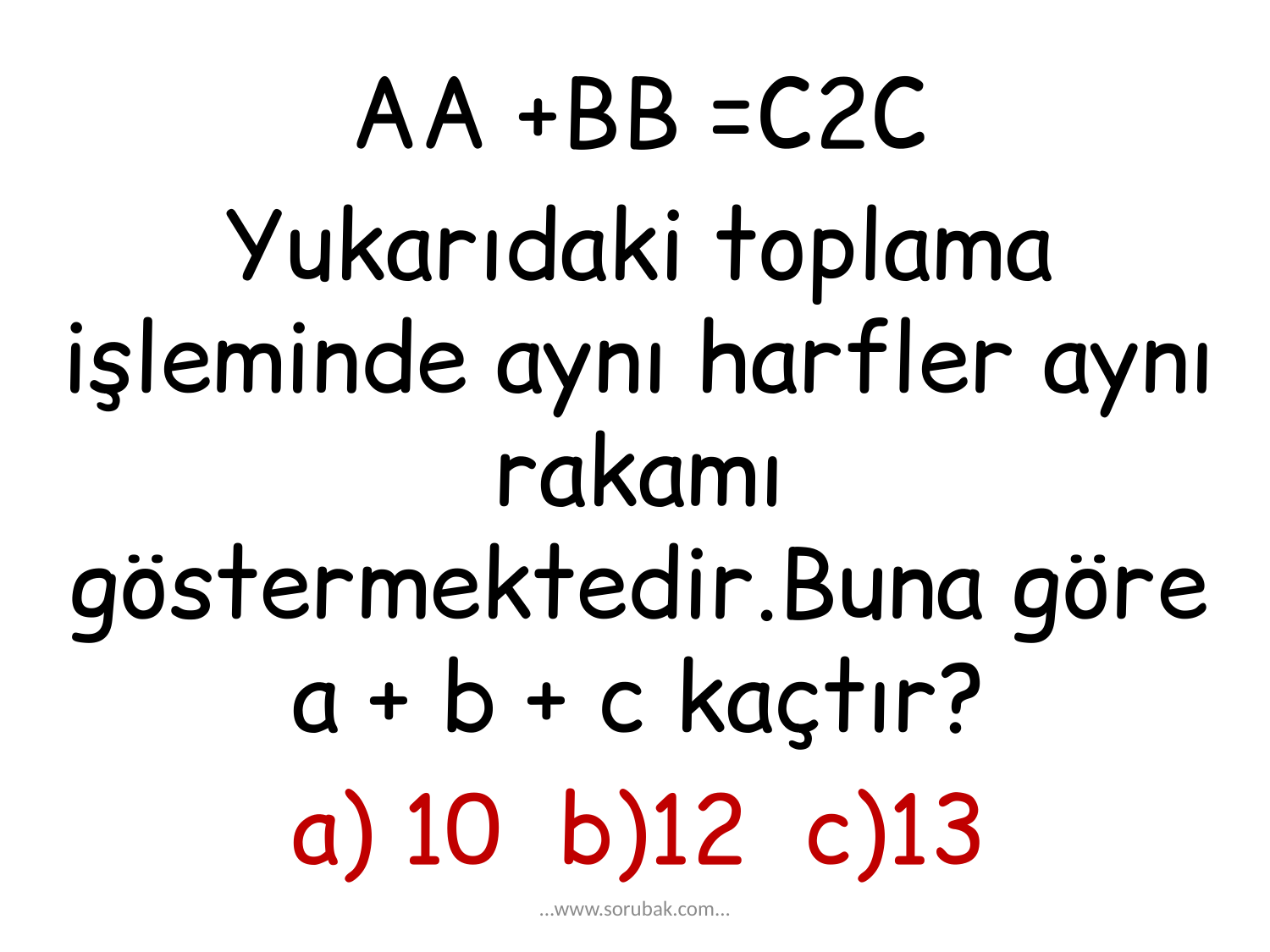

AA +BB =C2C
Yukarıdaki toplama işleminde aynı harfler aynı rakamı göstermektedir.Buna göre a + b + c kaçtır?
a) 10  b)12  c)13
...www.sorubak.com...